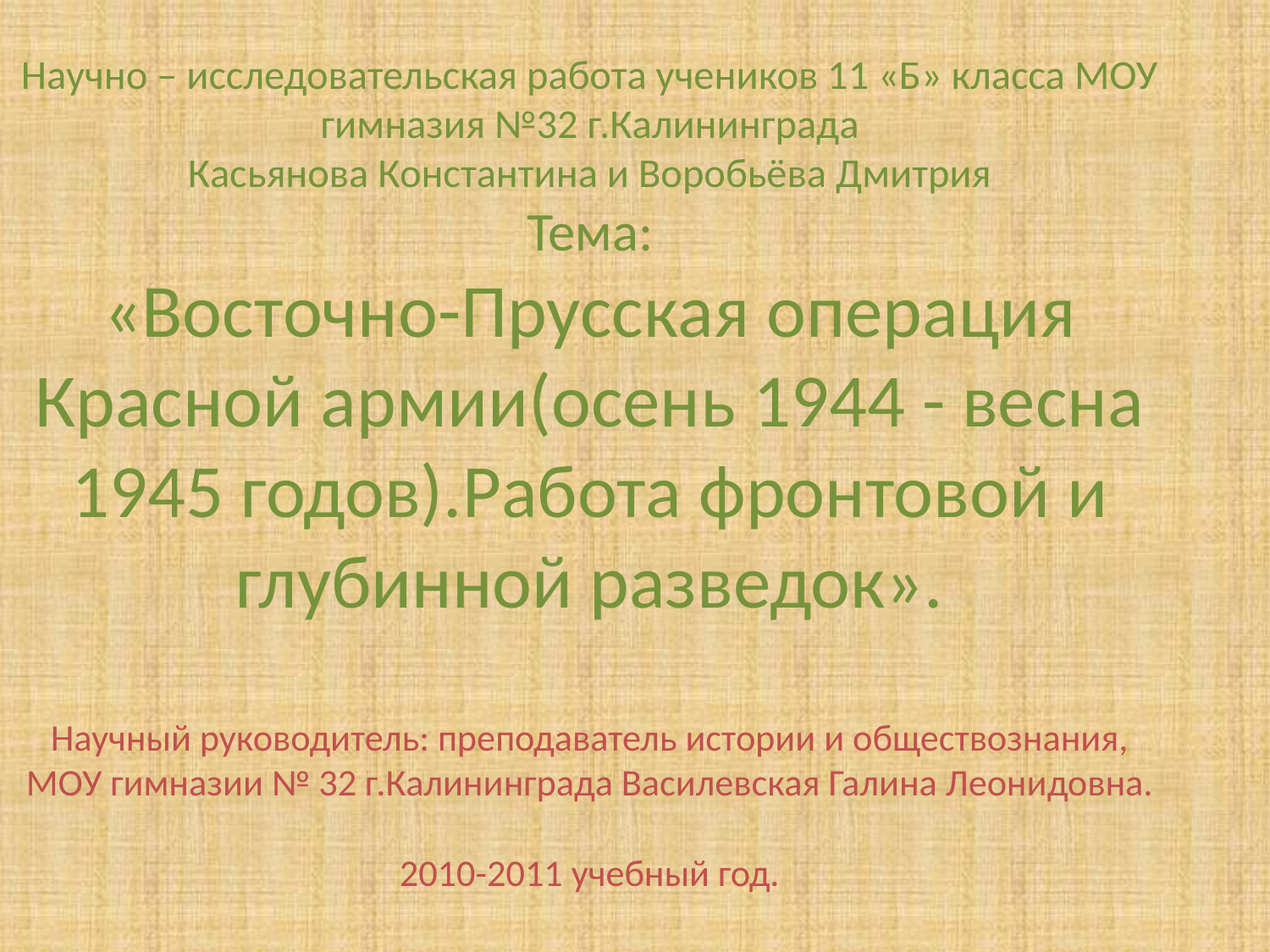

Научно – исследовательская работа учеников 11 «Б» класса МОУ гимназия №32 г.Калининграда
Касьянова Константина и Воробьёва Дмитрия
Тема:
«Восточно-Прусская операция Красной армии(осень 1944 - весна 1945 годов).Работа фронтовой и глубинной разведок».
Научный руководитель: преподаватель истории и обществознания, МОУ гимназии № 32 г.Калининграда Василевская Галина Леонидовна.
2010-2011 учебный год.